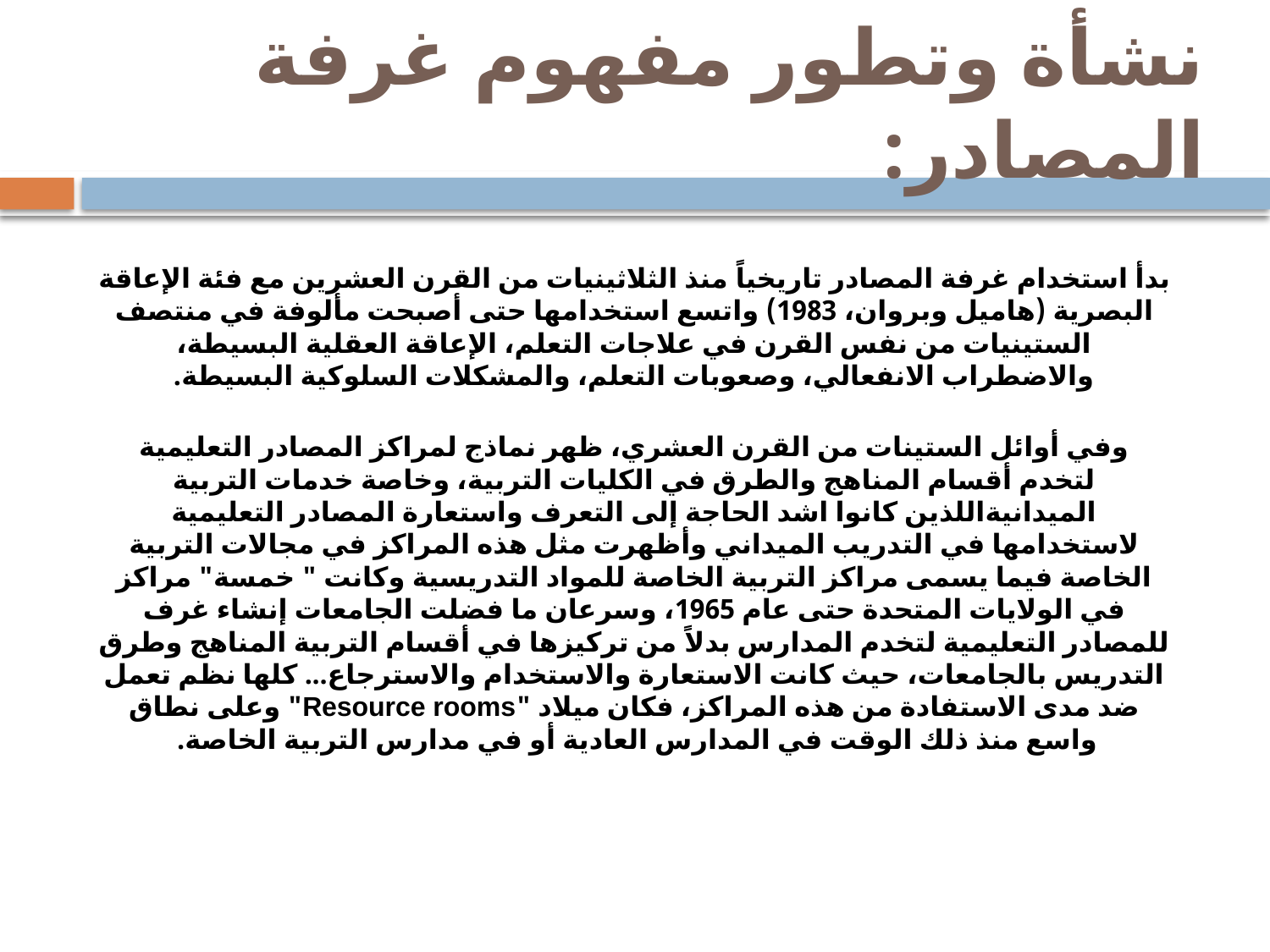

# نشأة وتطور مفهوم غرفة المصادر:
بدأ استخدام غرفة المصادر تاريخياً منذ الثلاثينيات من القرن العشرين مع فئة الإعاقة البصرية (هاميل وبروان، 1983) واتسع استخدامها حتى أصبحت مألوفة في منتصف الستينيات من نفس القرن في علاجات التعلم، الإعاقة العقلية البسيطة، والاضطراب الانفعالي، وصعوبات التعلم، والمشكلات السلوكية البسيطة.
وفي أوائل الستينات من القرن العشري، ظهر نماذج لمراكز المصادر التعليمية لتخدم أقسام المناهج والطرق في الكليات التربية، وخاصة خدمات التربية الميدانيةاللذين كانوا اشد الحاجة إلى التعرف واستعارة المصادر التعليمية لاستخدامها في التدريب الميداني وأظهرت مثل هذه المراكز في مجالات التربية الخاصة فيما يسمى مراكز التربية الخاصة للمواد التدريسية وكانت " خمسة" مراكز في الولايات المتحدة حتى عام 1965، وسرعان ما فضلت الجامعات إنشاء غرف للمصادر التعليمية لتخدم المدارس بدلاً من تركيزها في أقسام التربية المناهج وطرق التدريس بالجامعات، حيث كانت الاستعارة والاستخدام والاسترجاع... كلها نظم تعمل ضد مدى الاستفادة من هذه المراكز، فكان ميلاد "Resource rooms" وعلى نطاق واسع منذ ذلك الوقت في المدارس العادية أو في مدارس التربية الخاصة.